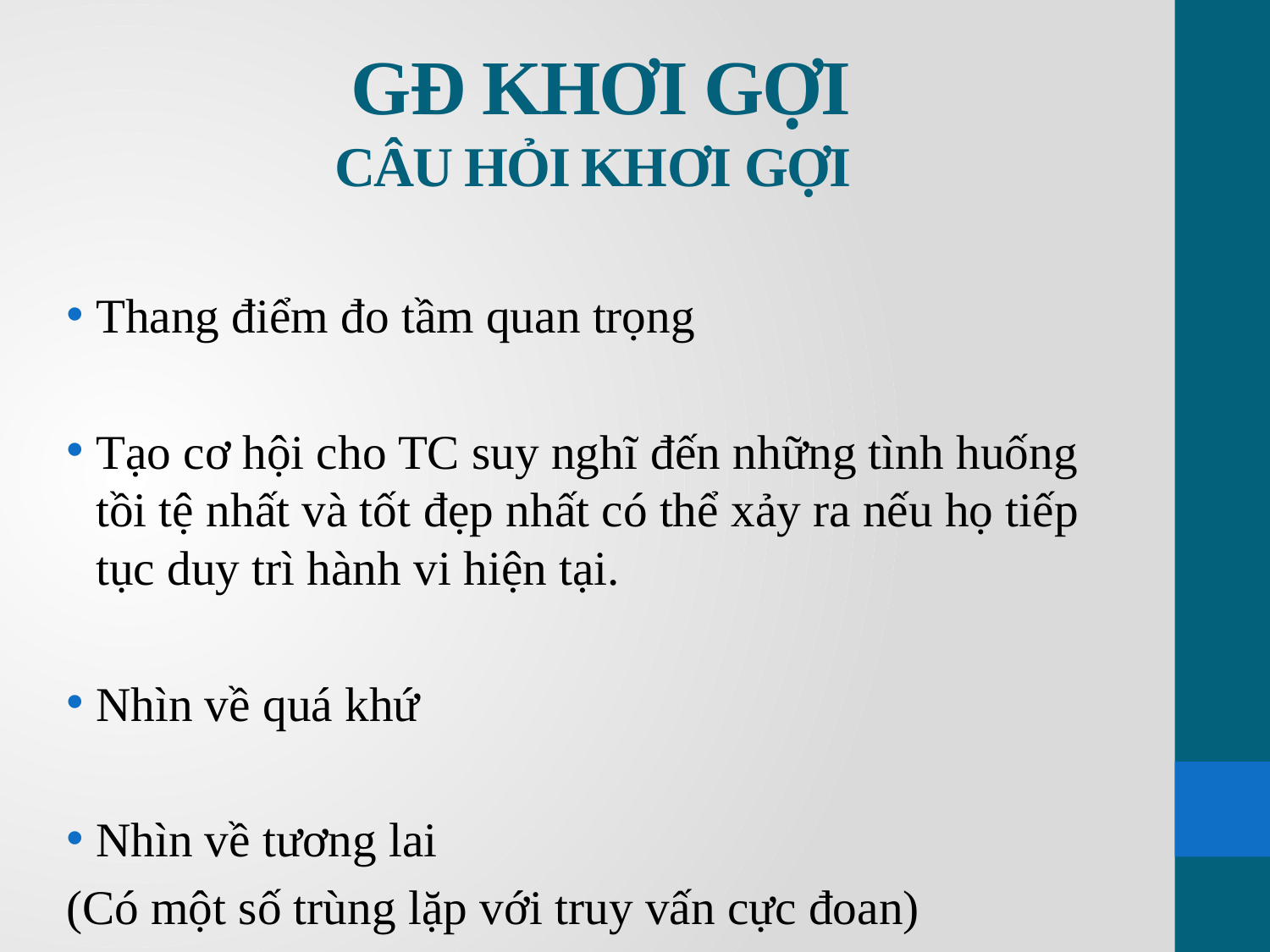

# GĐ KHƠI GỢI CÂU HỎI KHƠI GỢI
Thang điểm đo tầm quan trọng

Tạo cơ hội cho TC suy nghĩ đến những tình huống tồi tệ nhất và tốt đẹp nhất có thể xảy ra nếu họ tiếp tục duy trì hành vi hiện tại.

Nhìn về quá khứ

Nhìn về tương lai
(Có một số trùng lặp với truy vấn cực đoan)